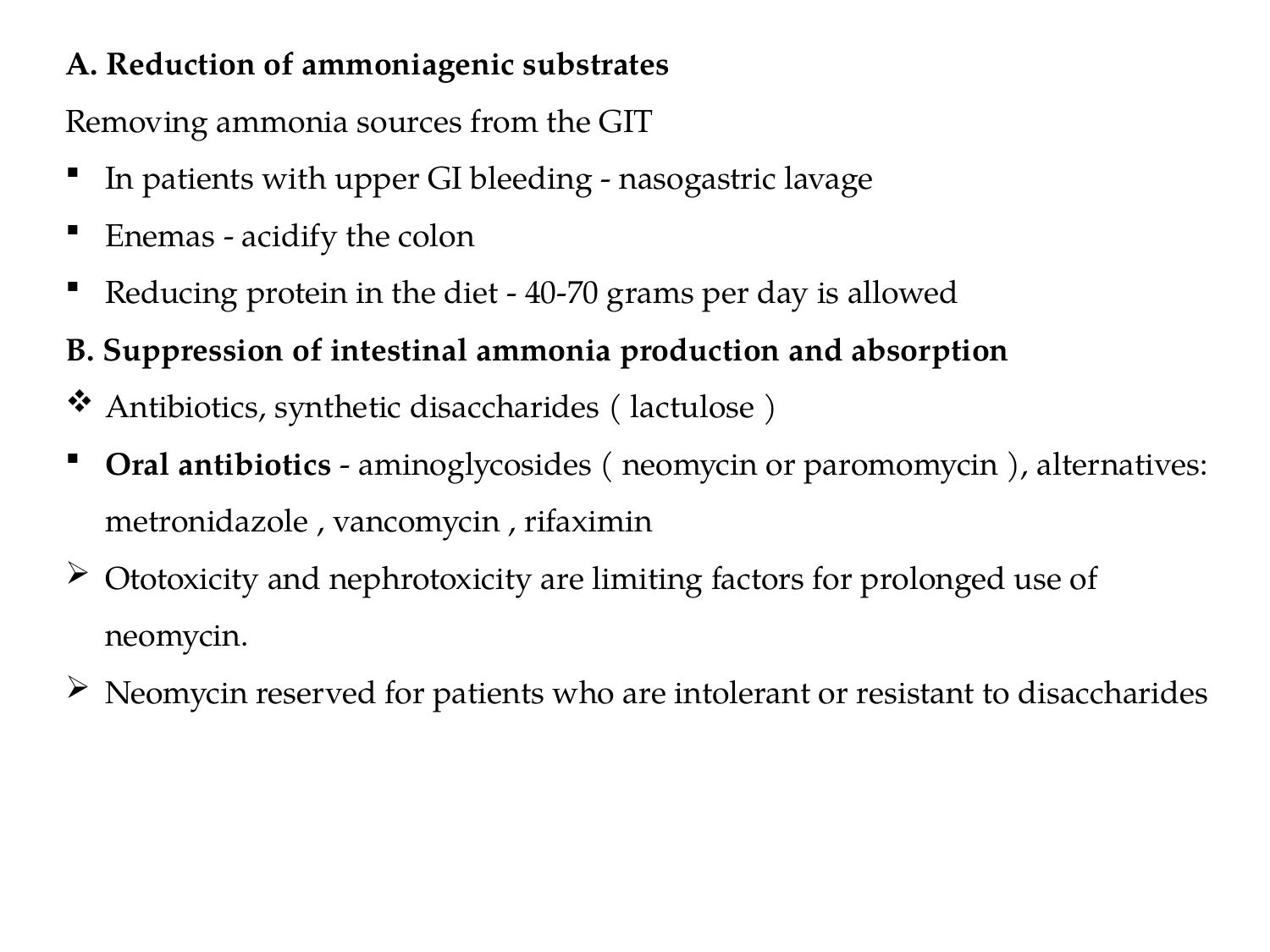

A. Reduction of ammoniagenic substrates
Removing ammonia sources from the GIT
In patients with upper GI bleeding - nasogastric lavage
Enemas - acidify the colon
Reducing protein in the diet - 40-70 grams per day is allowed
B. Suppression of intestinal ammonia production and absorption
Antibiotics, synthetic disaccharides ( lactulose )
Oral antibiotics - aminoglycosides ( neomycin or paromomycin ), alternatives: metronidazole , vancomycin , rifaximin
Ototoxicity and nephrotoxicity are limiting factors for prolonged use of neomycin.
Neomycin reserved for patients who are intolerant or resistant to disaccharides